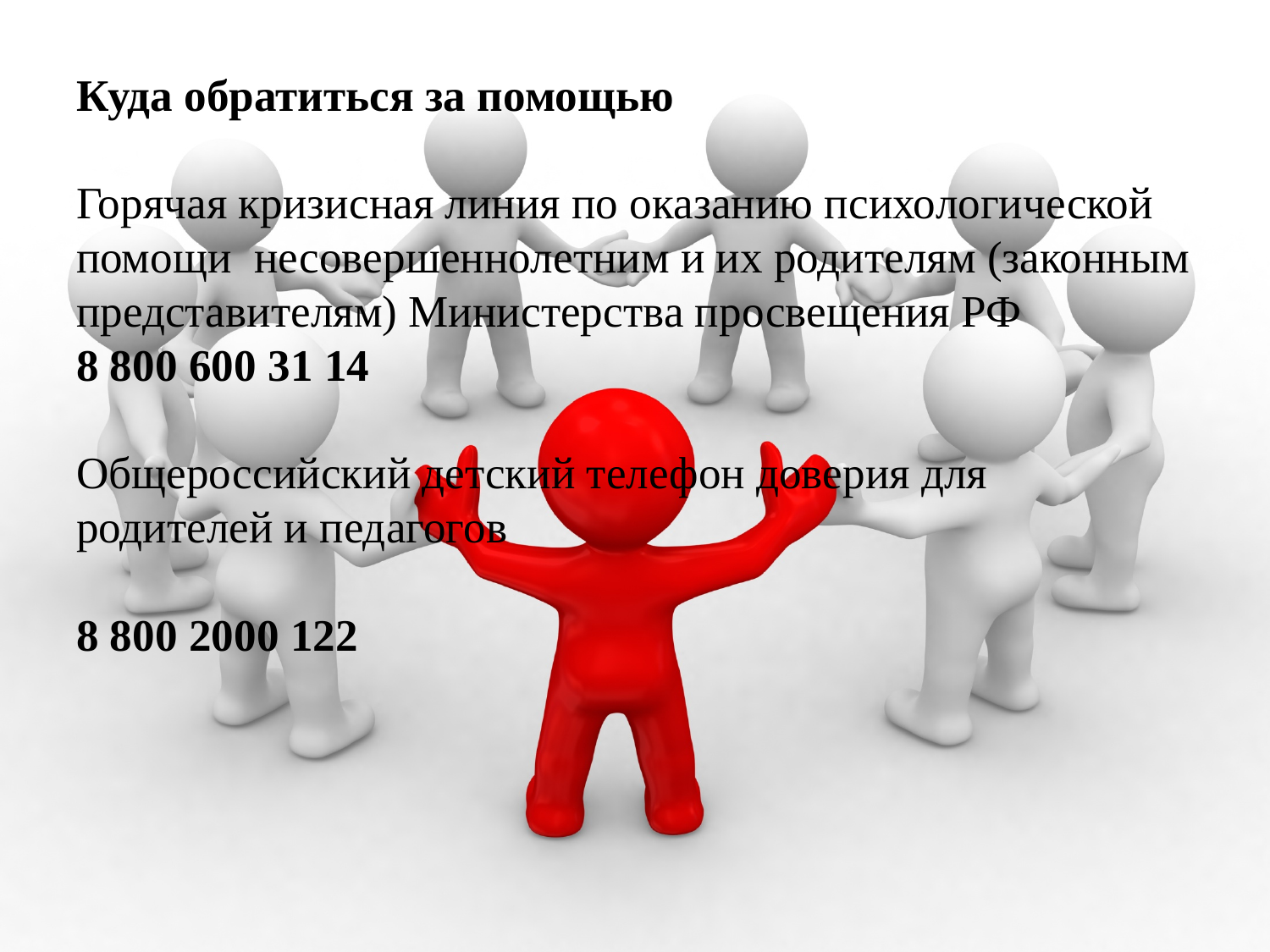

# Куда обратиться за помощью Горячая кризисная линия по оказанию психологической помощи  несовершеннолетним и их родителям (законным представителям) Министерства просвещения РФ 8 800 600 31 14 Общероссийский детский телефон доверия для родителей и педагогов 8 800 2000 122